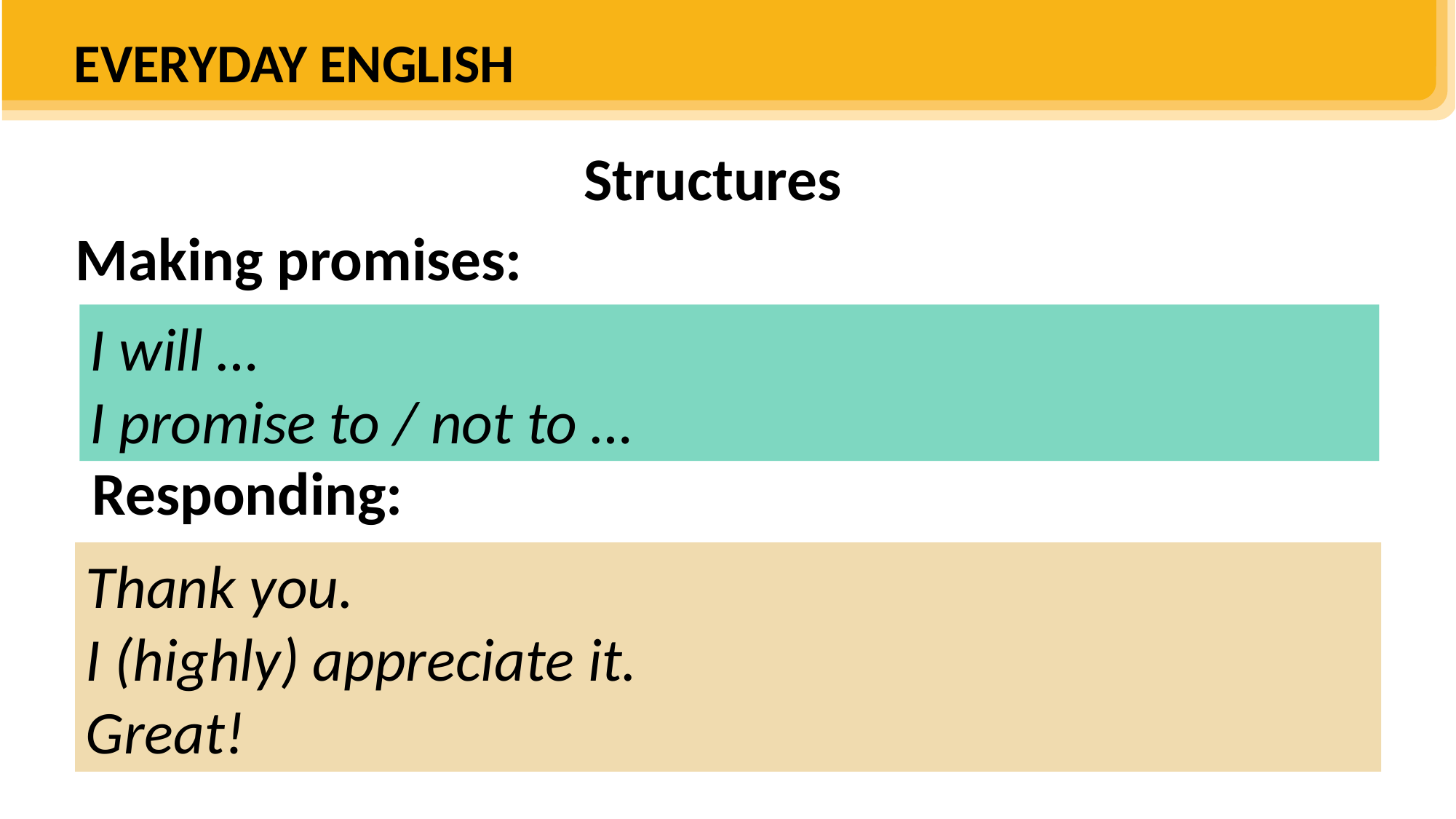

EVERYDAY ENGLISH
Structures
Making promises:
I will …
I promise to / not to …
Responding:
Thank you.
I (highly) appreciate it.
Great!